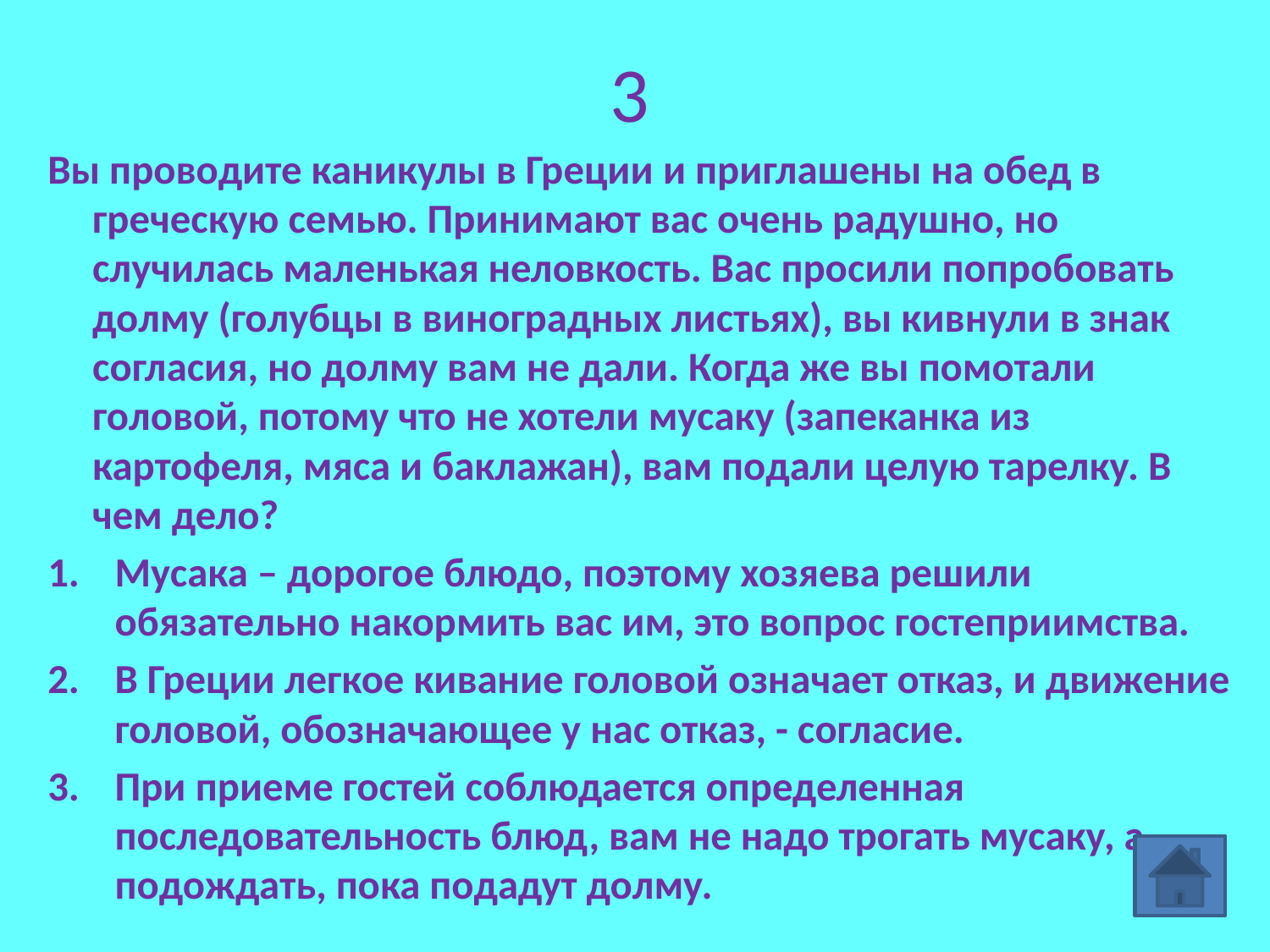

# 3
Вы проводите каникулы в Греции и приглашены на обед в греческую семью. Принимают вас очень радушно, но случилась маленькая неловкость. Вас просили попробовать долму (голубцы в виноградных листьях), вы кивнули в знак согласия, но долму вам не дали. Когда же вы помотали головой, потому что не хотели мусаку (запеканка из картофеля, мяса и баклажан), вам подали целую тарелку. В чем дело?
Мусака – дорогое блюдо, поэтому хозяева решили обязательно накормить вас им, это вопрос гостеприимства.
В Греции легкое кивание головой означает отказ, и движение головой, обозначающее у нас отказ, - согласие.
При приеме гостей соблюдается определенная последовательность блюд, вам не надо трогать мусаку, а подождать, пока подадут долму.